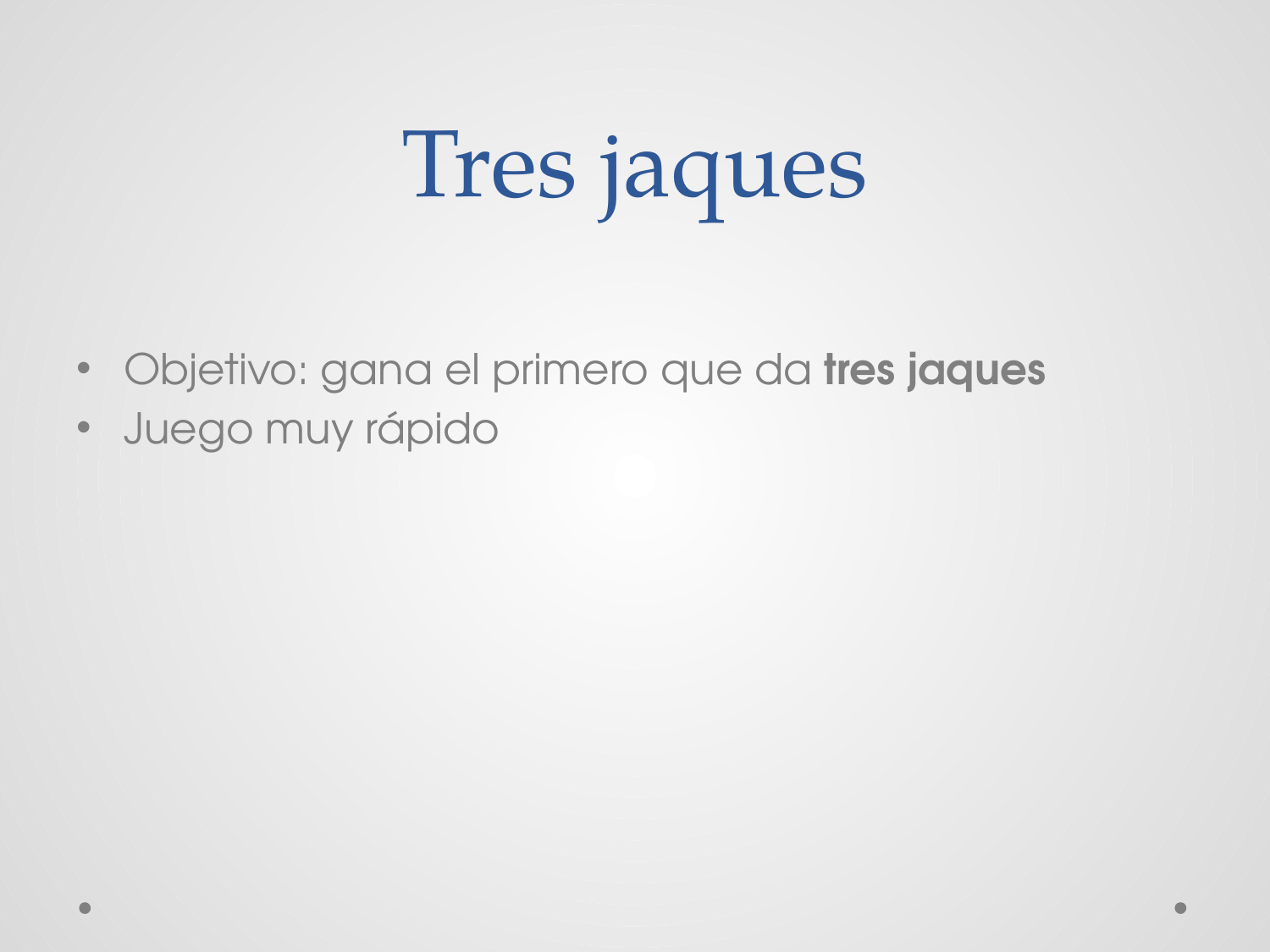

# Tres jaques
Objetivo: gana el primero que da tres jaques
Juego muy rápido